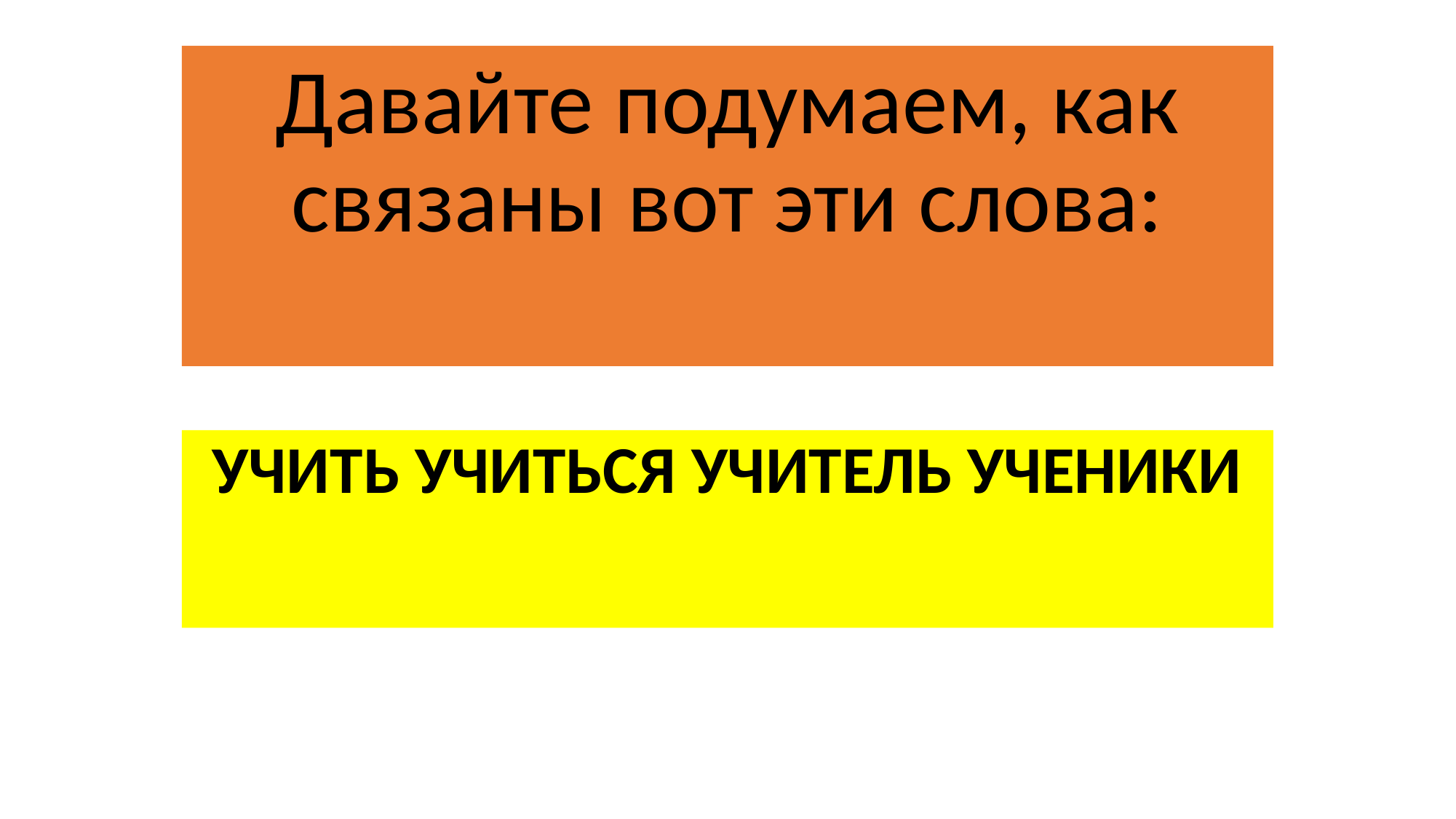

# Давайте подумаем, как связаны вот эти слова:
УЧИТЬ УЧИТЬСЯ УЧИТЕЛЬ УЧЕНИКИ